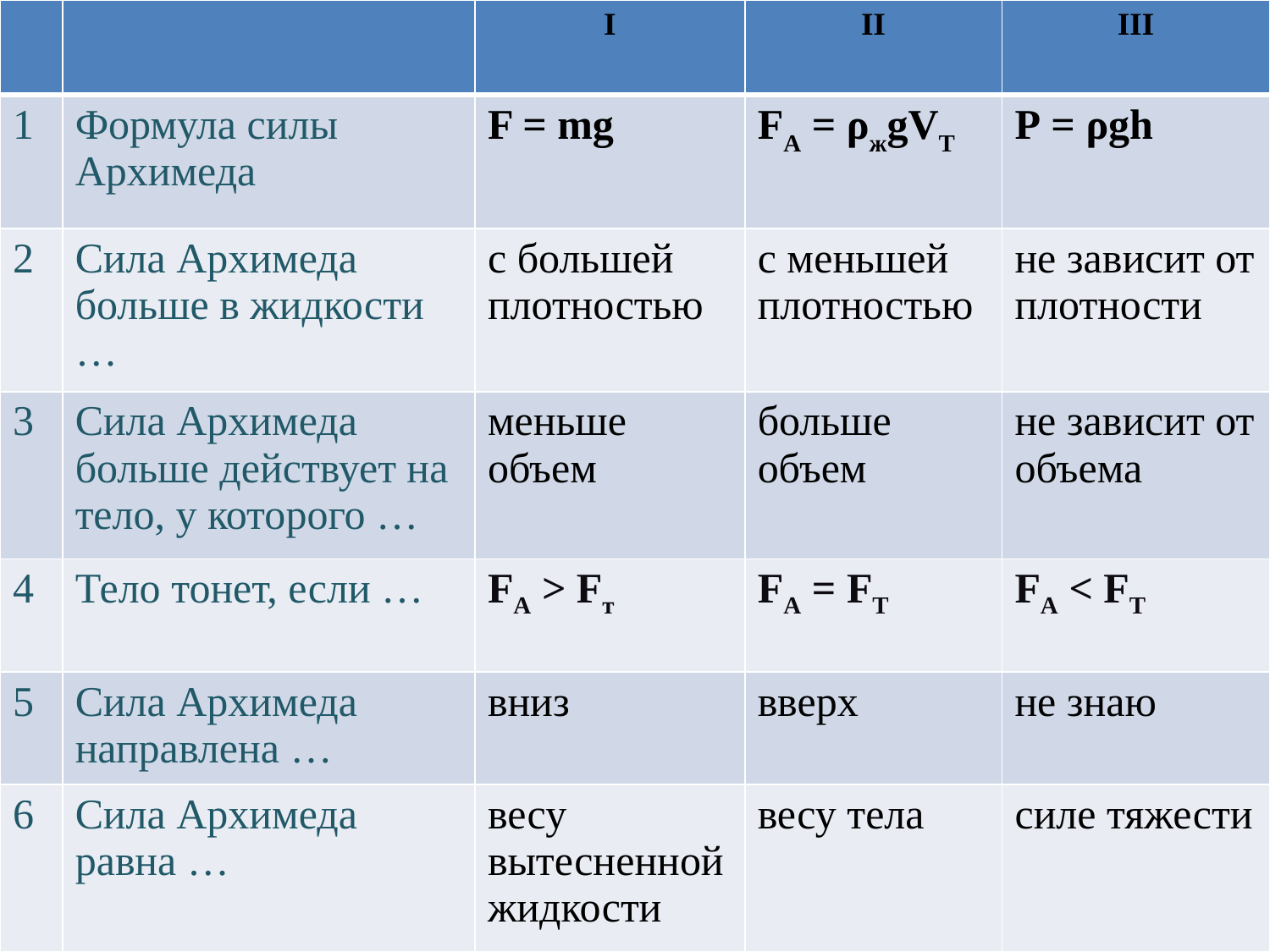

|  |  | I | II | III |
| --- | --- | --- | --- | --- |
| 1 | Формула силы Архимеда | F = mg | FA = ρжgVT | Р = ρgh |
| 2 | Сила Архимеда больше в жидкости … | с большей плотностью | с меньшей плотностью | не зависит от плотности |
| 3 | Сила Архимеда больше действует на тело, у которого … | меньше объем | больше объем | не зависит от объема |
| 4 | Тело тонет, если … | FА > Fт | FА = FТ | FА < FТ |
| 5 | Сила Архимеда направлена … | вниз | вверх | не знаю |
| 6 | Сила Архимеда равна … | весу вытесненной жидкости | весу тела | силе тяжести |